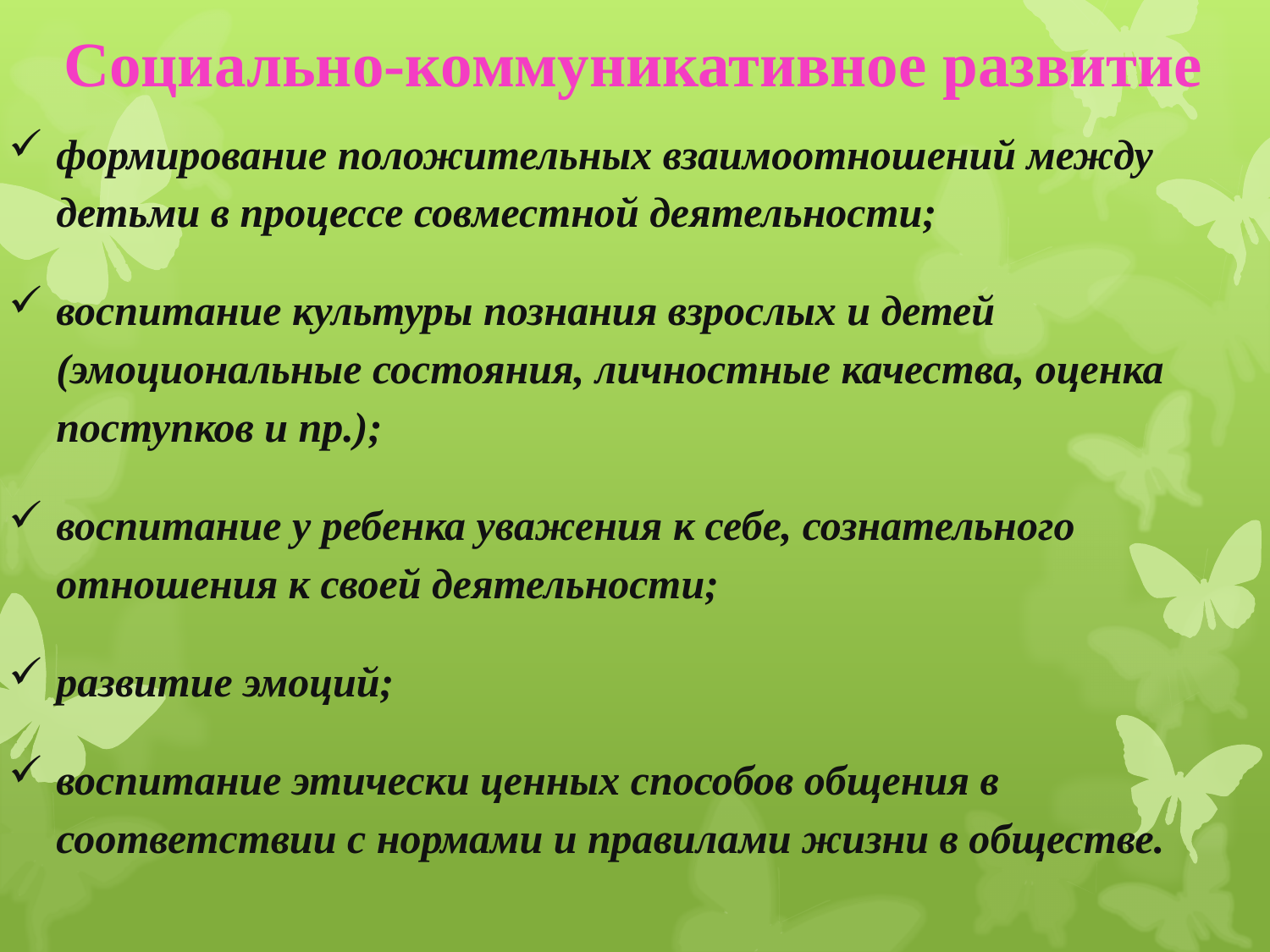

Социально-коммуникативное развитие
формирование положительных взаимоотношений между детьми в процессе совместной деятельности;
воспитание культуры познания взрослых и детей (эмоциональные состояния, личностные качества, оценка поступков и пр.);
воспитание у ребенка уважения к себе, сознательного отношения к своей деятельности;
развитие эмоций;
воспитание этически ценных способов общения в соответствии с нормами и правилами жизни в обществе.